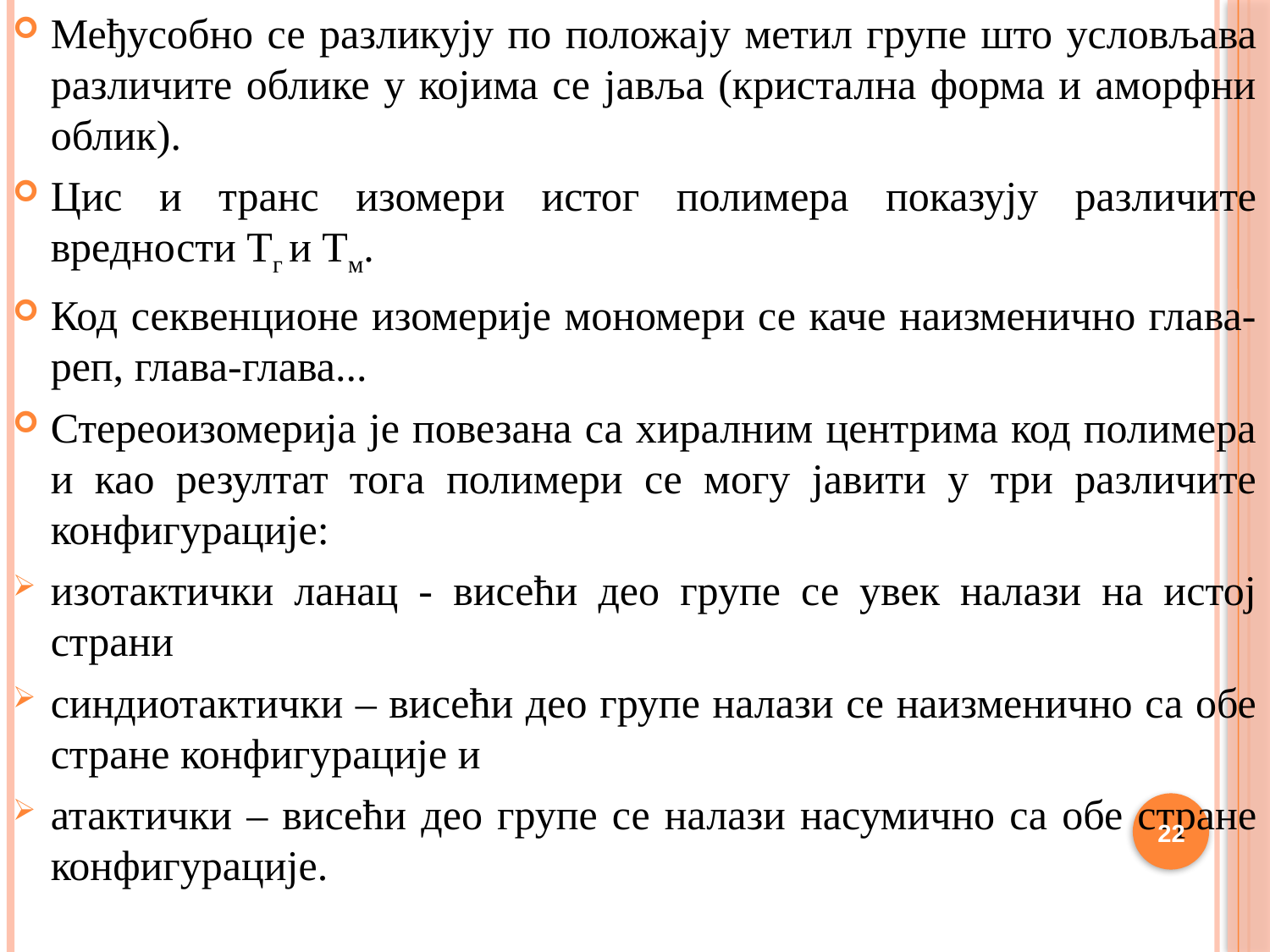

Међусобно се разликују по положају метил групе што условљава различите облике у којима се јавља (кристална форма и аморфни облик).
Цис и транс изомери истог полимера показују различите вредности Тг и Тм.
Код секвенционе изомерије мономери се каче наизменично глава-реп, глава-глава...
Стереоизомерија је повезана са хиралним центрима код полимера и као резултат тога полимери се могу јавити у три различите конфигурације:
изотактички ланац - висећи део групе се увек налази на истој страни
синдиотактички – висећи део групе налази се наизменично са обе стране конфигурације и
атактички – висећи део групе се налази насумично са обе стране конфигурације.

22